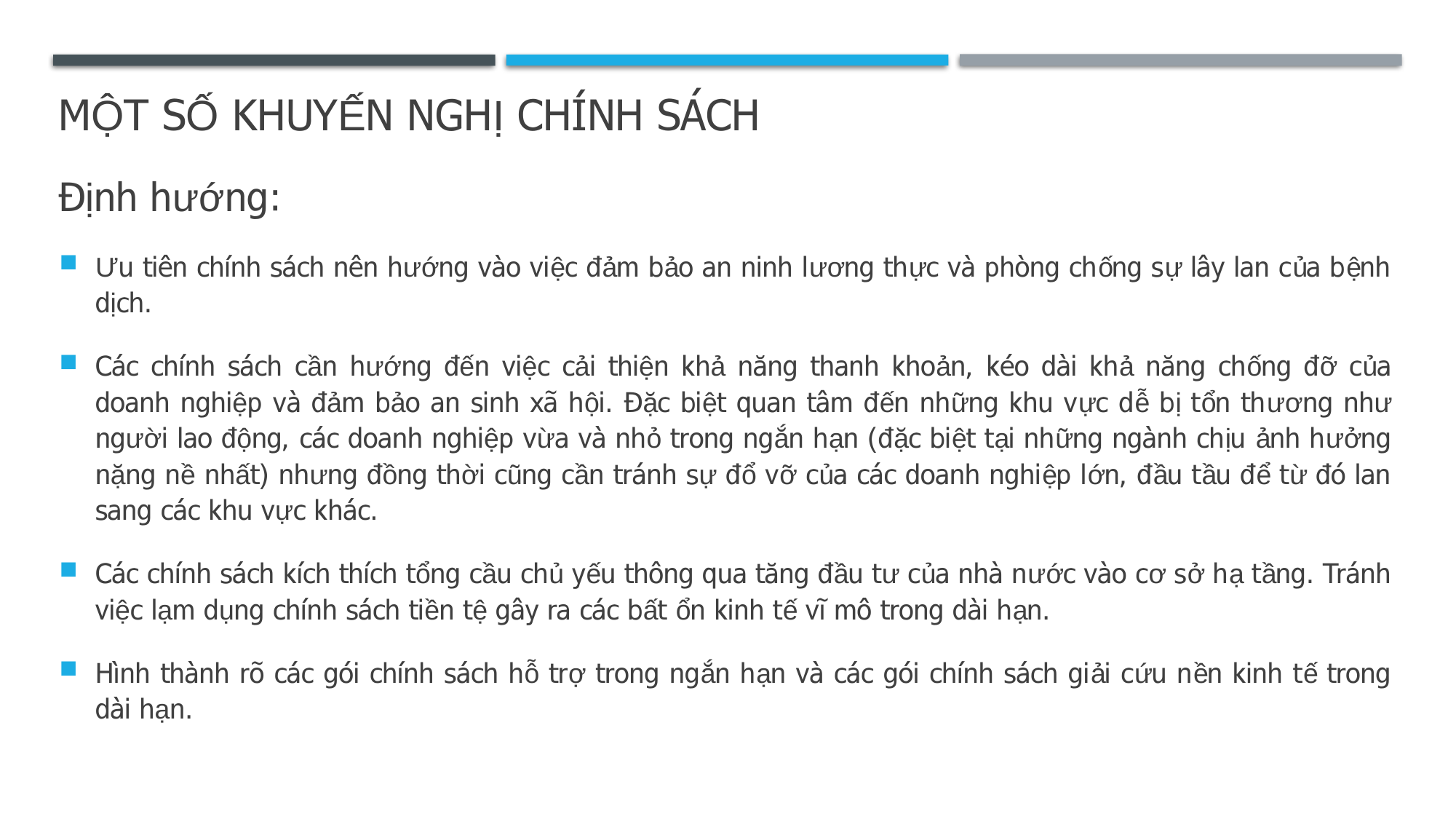

# Một số khuyến nghị chính sách
Định hướng:
Ưu tiên chính sách nên hướng vào việc đảm bảo an ninh lương thực và phòng chống sự lây lan của bệnh dịch.
Các chính sách cần hướng đến việc cải thiện khả năng thanh khoản, kéo dài khả năng chống đỡ của doanh nghiệp và đảm bảo an sinh xã hội. Đặc biệt quan tâm đến những khu vực dễ bị tổn thương như người lao động, các doanh nghiệp vừa và nhỏ trong ngắn hạn (đặc biệt tại những ngành chịu ảnh hưởng nặng nề nhất) nhưng đồng thời cũng cần tránh sự đổ vỡ của các doanh nghiệp lớn, đầu tầu để từ đó lan sang các khu vực khác.
Các chính sách kích thích tổng cầu chủ yếu thông qua tăng đầu tư của nhà nước vào cơ sở hạ tầng. Tránh việc lạm dụng chính sách tiền tệ gây ra các bất ổn kinh tế vĩ mô trong dài hạn.
Hình thành rõ các gói chính sách hỗ trợ trong ngắn hạn và các gói chính sách giải cứu nền kinh tế trong dài hạn.